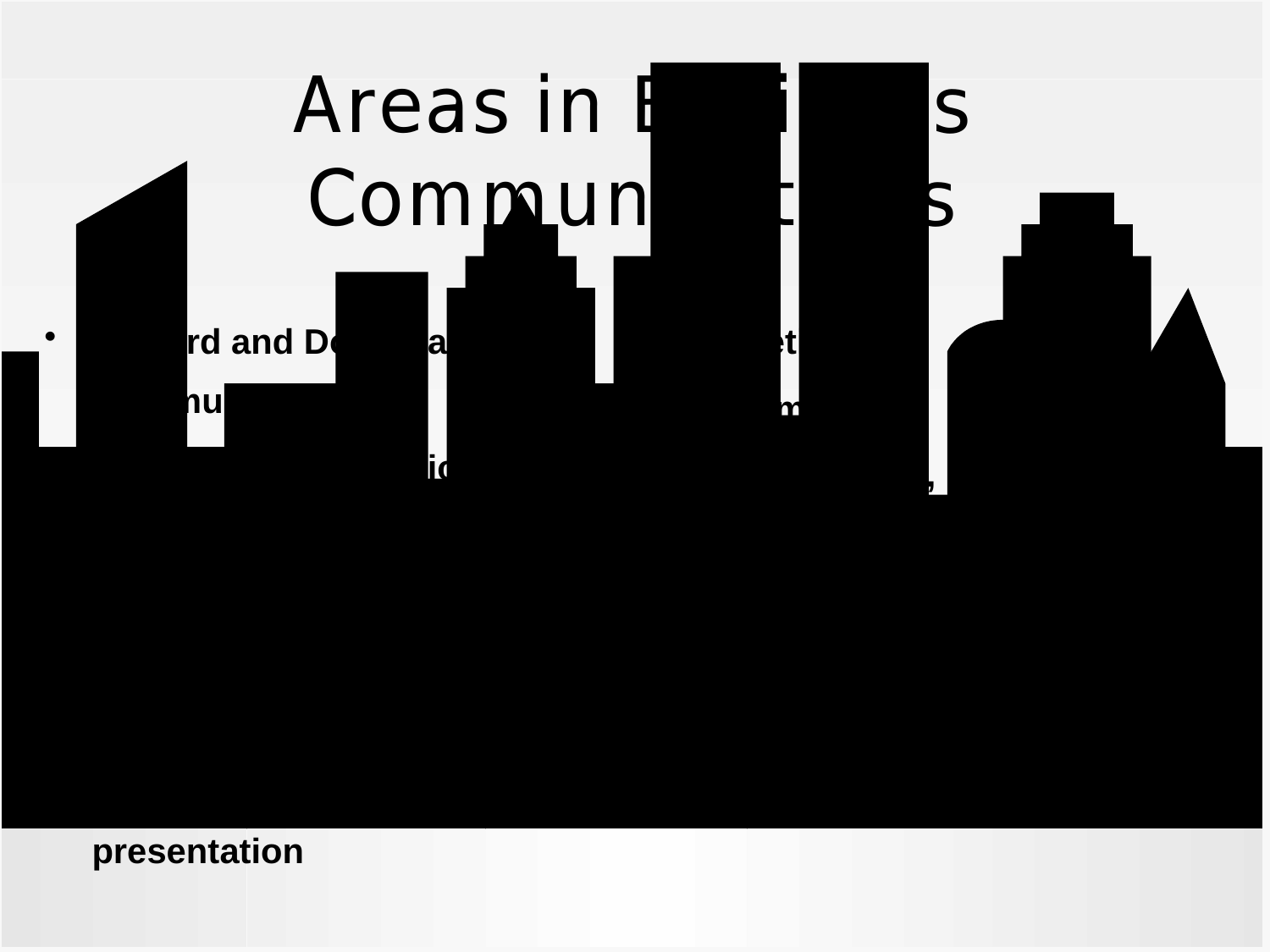

# Areas in Business Communications
Upward and Downward Communication
Horizontal Communication
External Communication
Informal & Formal Communication
Presentation
Data mining and analysis presentation
Meeting
Teamwork
Email, Letter, Memo
Reports and Proposals
Non verbal Communication
Business Etiquettes
Interview